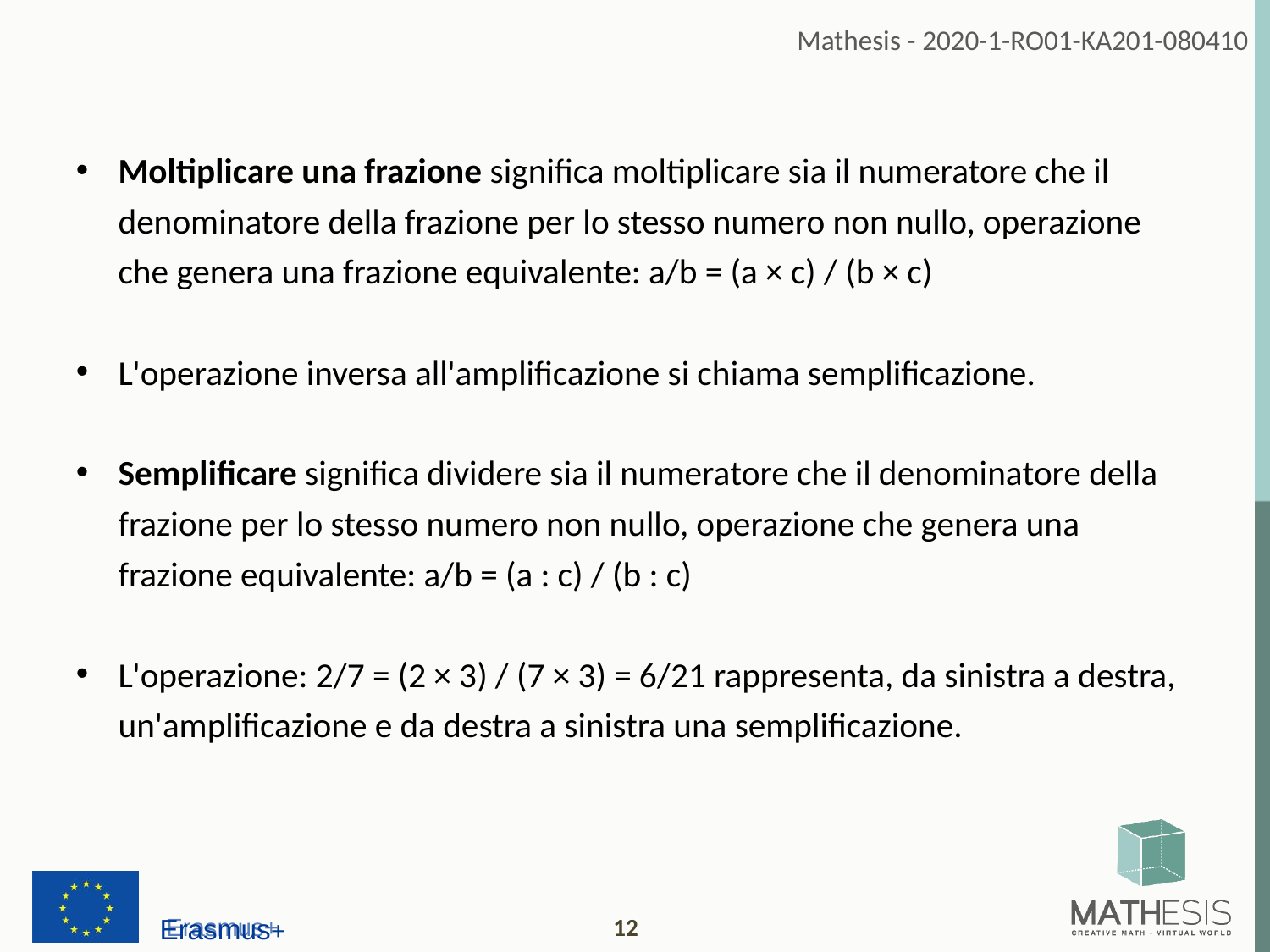

Moltiplicare una frazione significa moltiplicare sia il numeratore che il denominatore della frazione per lo stesso numero non nullo, operazione che genera una frazione equivalente: a/b = (a × c) / (b × c)

L'operazione inversa all'amplificazione si chiama semplificazione.

Semplificare significa dividere sia il numeratore che il denominatore della frazione per lo stesso numero non nullo, operazione che genera una frazione equivalente: a/b = (a : c) / (b : c)

L'operazione: 2/7 = (2 × 3) / (7 × 3) = 6/21 rappresenta, da sinistra a destra, un'amplificazione e da destra a sinistra una semplificazione.